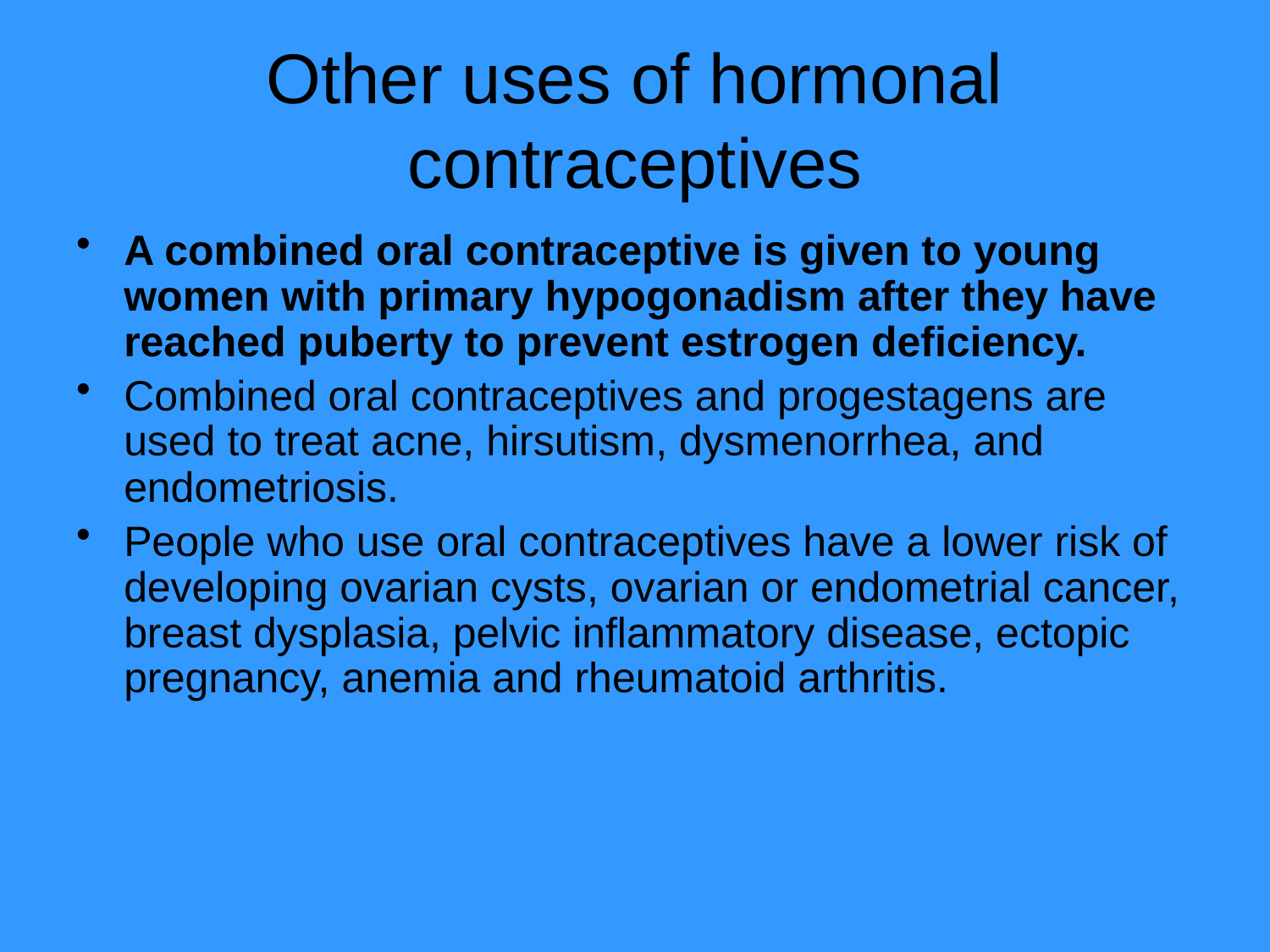

# Other uses of hormonal contraceptives
A combined oral contraceptive is given to young women with primary hypogonadism after they have reached puberty to prevent estrogen deficiency.
Combined oral contraceptives and progestagens are used to treat acne, hirsutism, dysmenorrhea, and endometriosis.
People who use oral contraceptives have a lower risk of developing ovarian cysts, ovarian or endometrial cancer, breast dysplasia, pelvic inflammatory disease, ectopic pregnancy, anemia and rheumatoid arthritis.